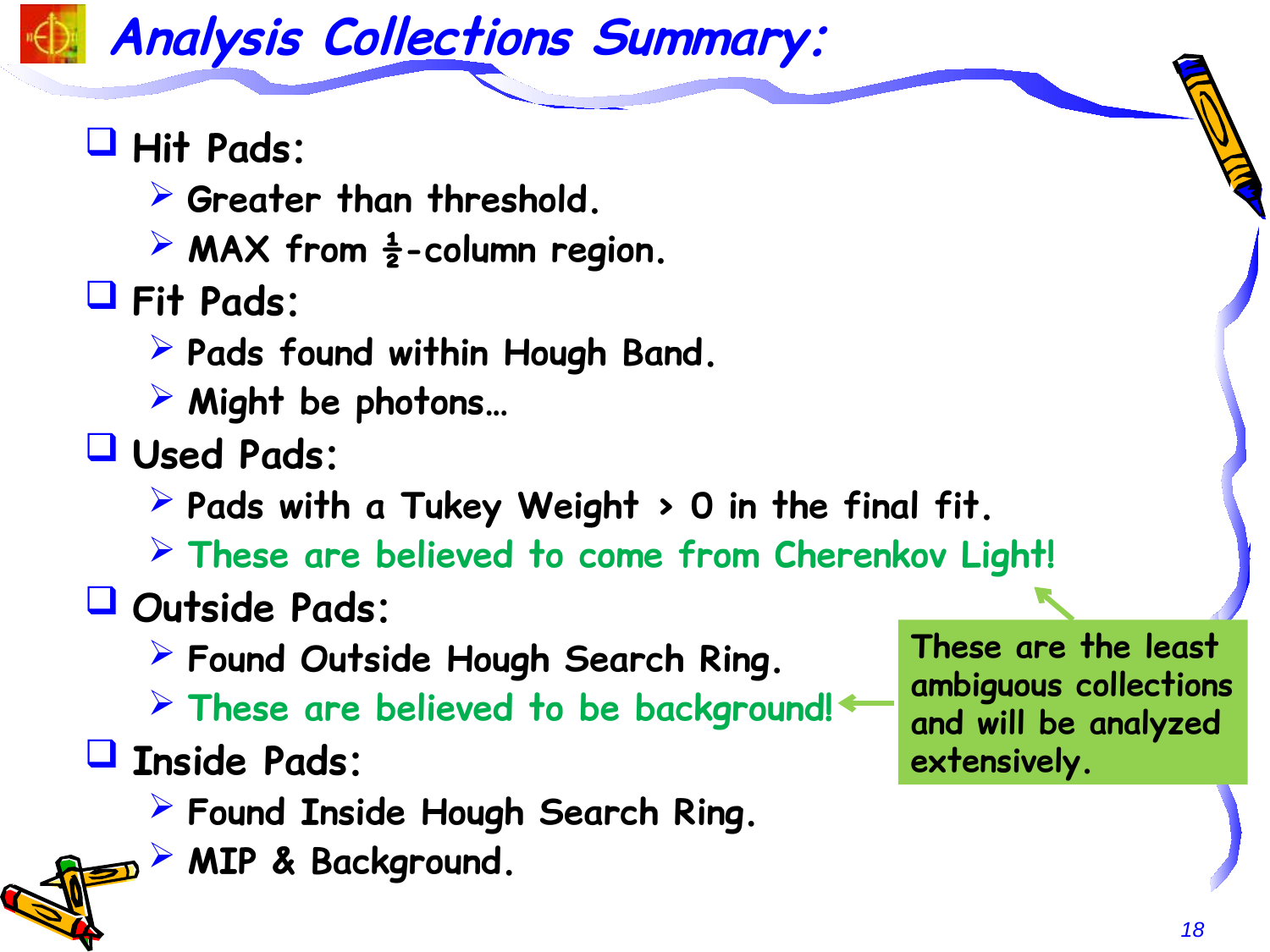

# Analysis Collections Summary:
Hit Pads:
Greater than threshold.
MAX from ½-column region.
Fit Pads:
Pads found within Hough Band.
Might be photons…
Used Pads:
Pads with a Tukey Weight > 0 in the final fit.
These are believed to come from Cherenkov Light!
Outside Pads:
Found Outside Hough Search Ring.
These are believed to be background!
Inside Pads:
Found Inside Hough Search Ring.
MIP & Background.
These are the least
ambiguous collections
and will be analyzed
extensively.
18